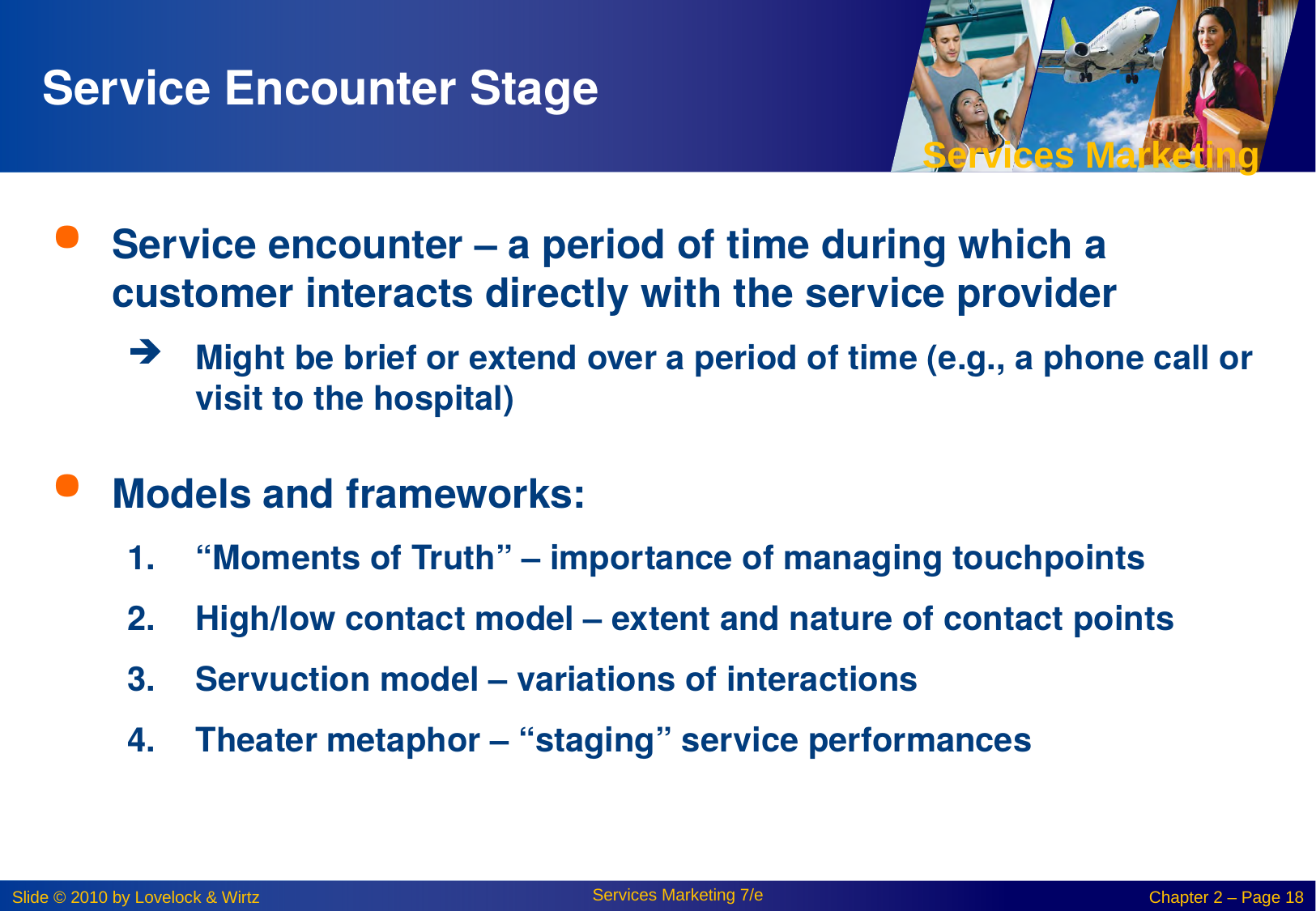

# Service Encounter Stage
Service encounter – a period of time during which a customer interacts directly with the service provider
Might be brief or extend over a period of time (e.g., a phone call or visit to the hospital)
Models and frameworks:
“Moments of Truth” – importance of managing touchpoints
High/low contact model – extent and nature of contact points
Servuction model – variations of interactions
Theater metaphor – “staging” service performances